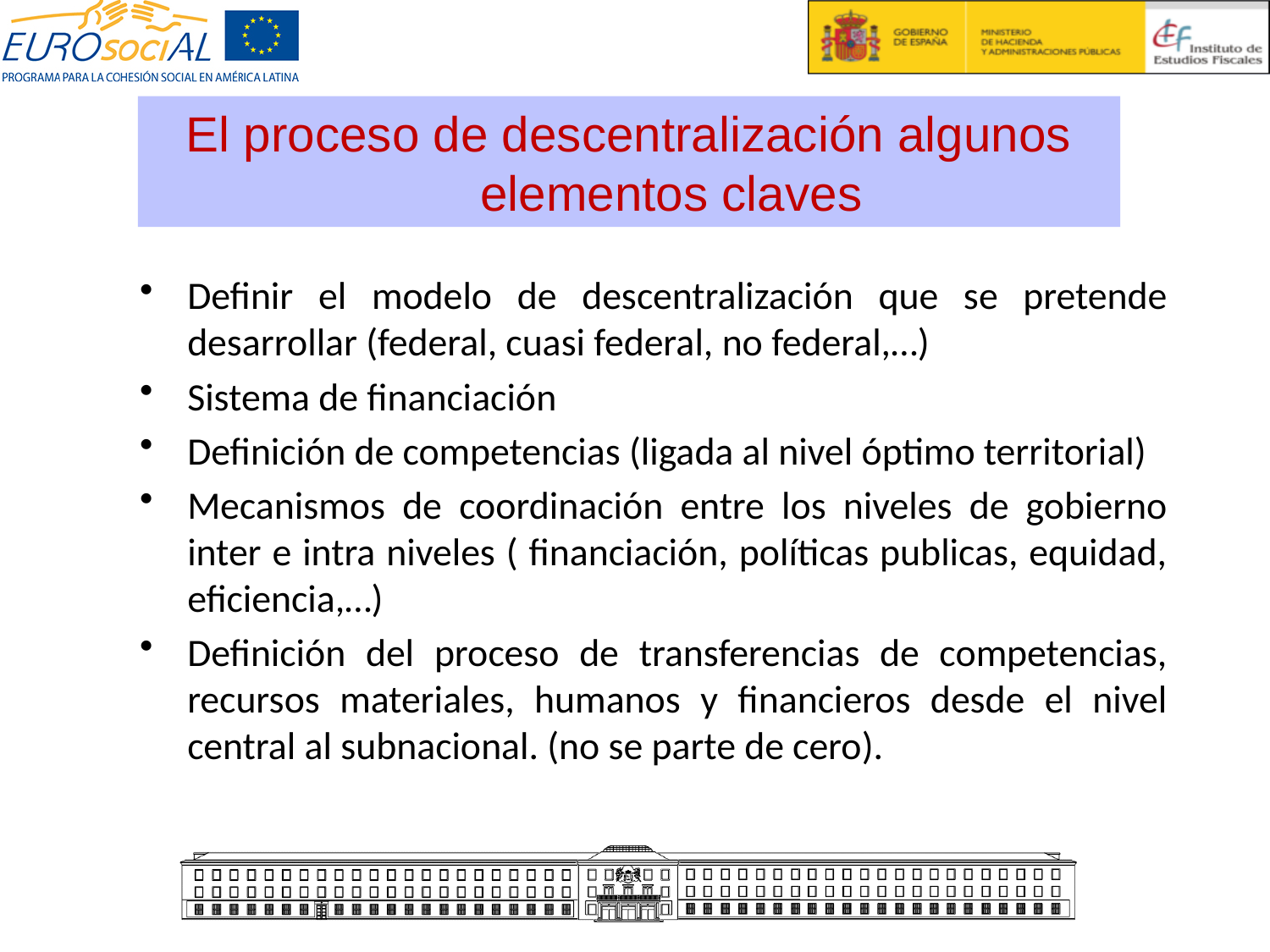

El proceso de descentralización algunos elementos claves
Definir el modelo de descentralización que se pretende desarrollar (federal, cuasi federal, no federal,…)
Sistema de financiación
Definición de competencias (ligada al nivel óptimo territorial)
Mecanismos de coordinación entre los niveles de gobierno inter e intra niveles ( financiación, políticas publicas, equidad, eficiencia,…)
Definición del proceso de transferencias de competencias, recursos materiales, humanos y financieros desde el nivel central al subnacional. (no se parte de cero).